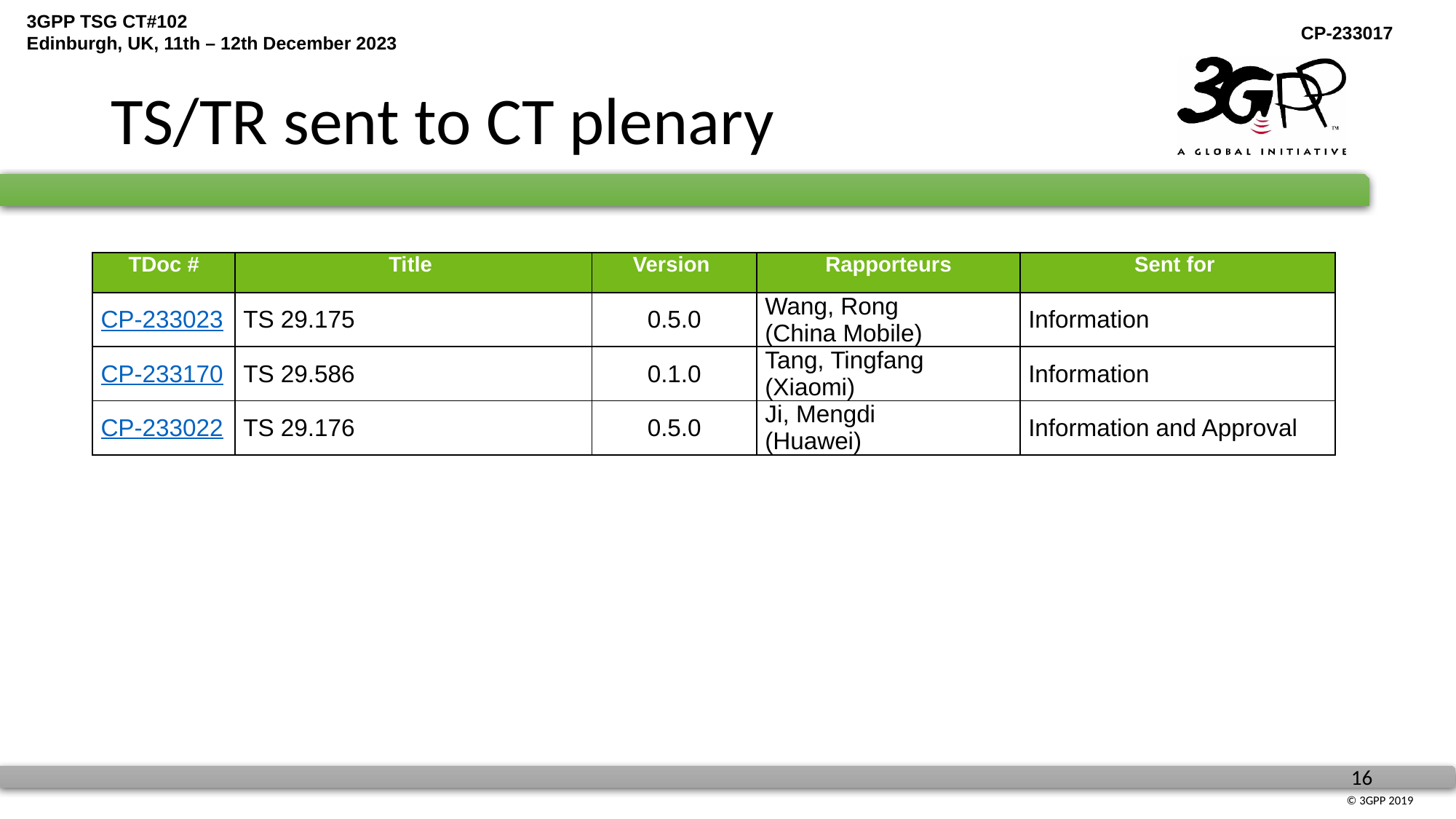

# TS/TR sent to CT plenary
| TDoc # | Title | Version | Rapporteurs | Sent for |
| --- | --- | --- | --- | --- |
| CP-233023 | TS 29.175 | 0.5.0 | Wang, Rong (China Mobile) | Information |
| CP-233170 | TS 29.586 | 0.1.0 | Tang, Tingfang (Xiaomi) | Information |
| CP-233022 | TS 29.176 | 0.5.0 | Ji, Mengdi (Huawei) | Information and Approval |